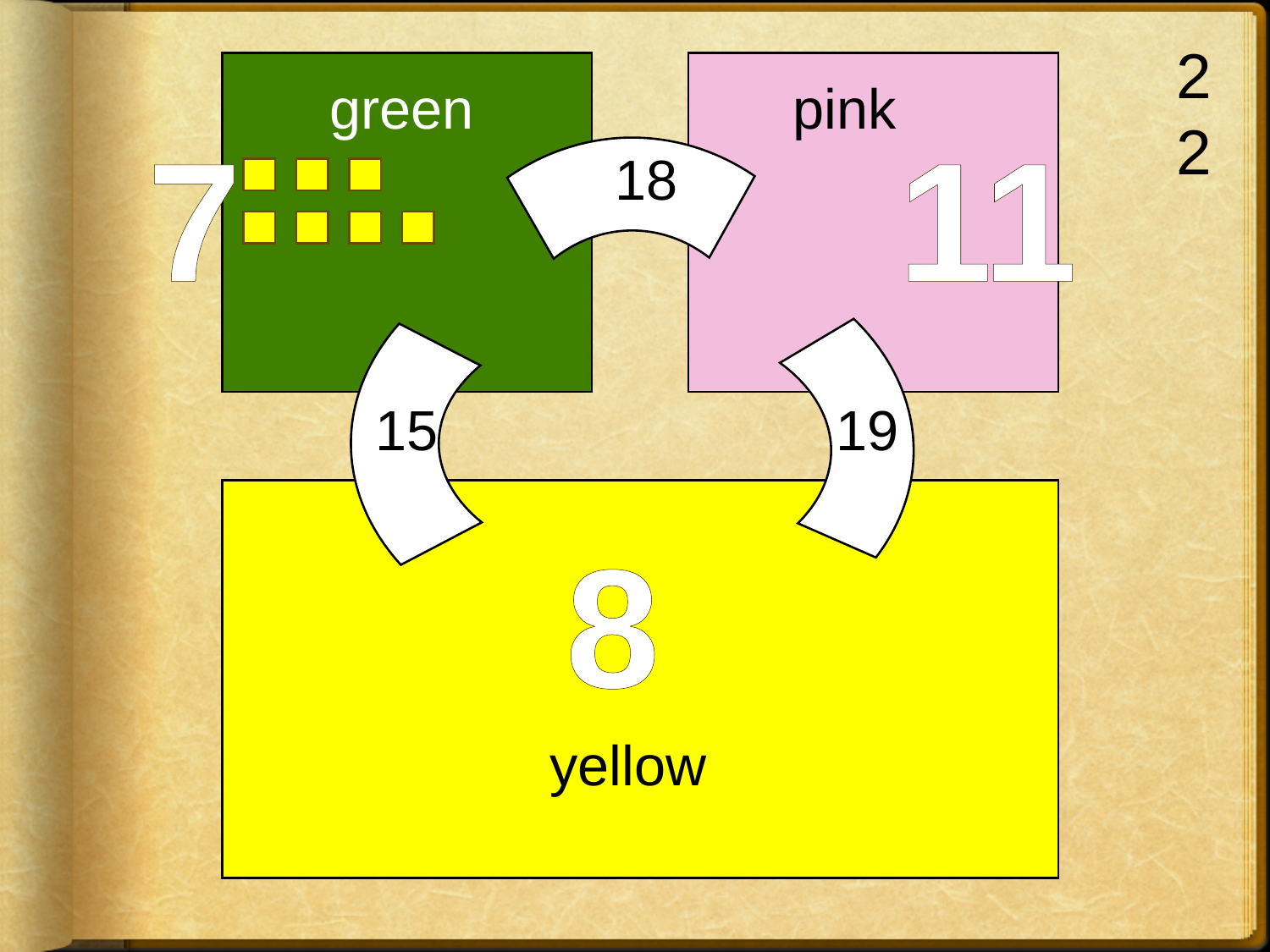

22

green
pink
 18

 15

   19

yellow
7              11

8